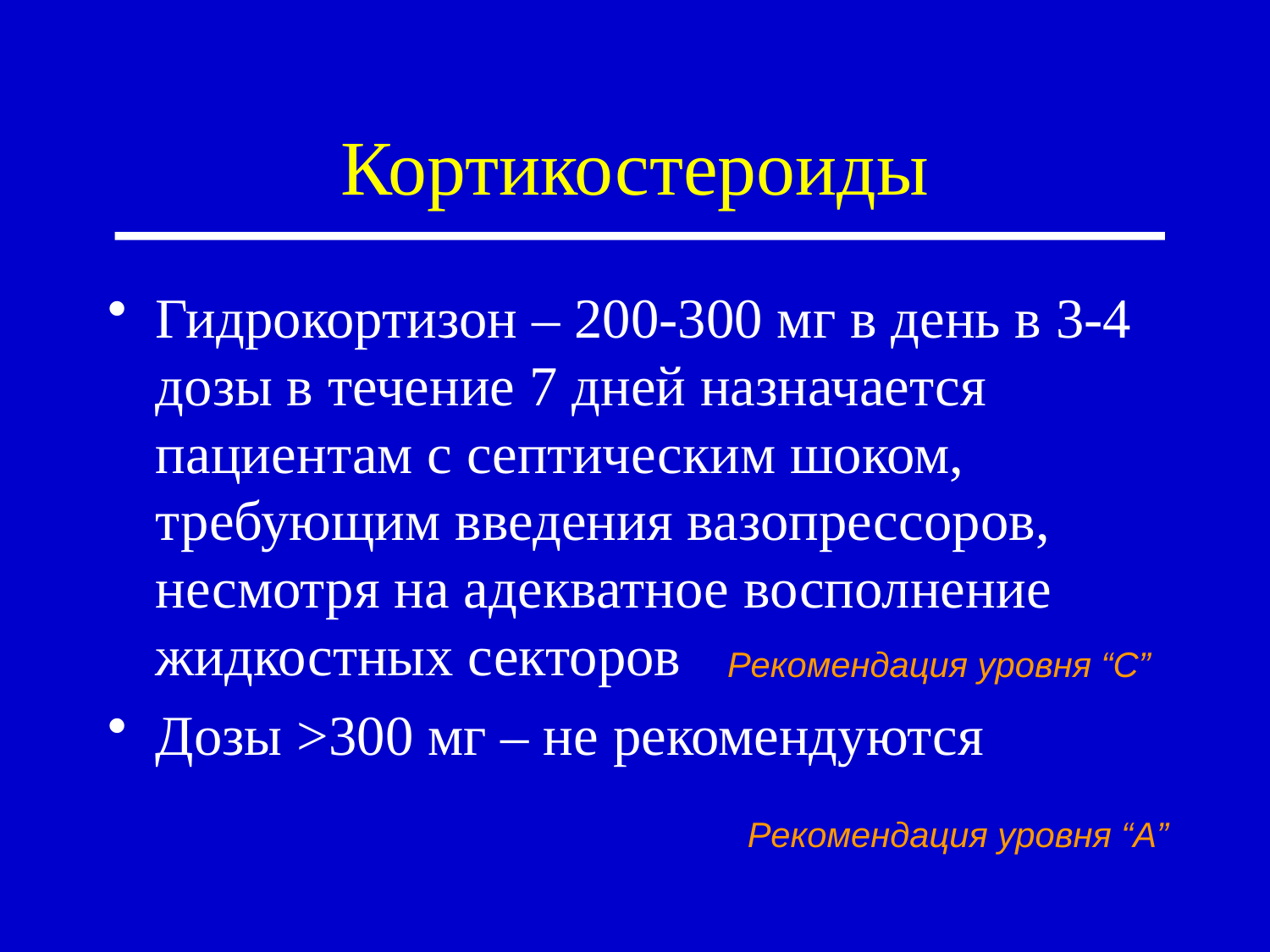

# Кортикостероиды

Гидрокортизон – 200-300 мг в день в 3-4 дозы в течение 7 дней назначается пациентам с септическим шоком, требующим введения вазопрессоров, несмотря на адекватное восполнение жидкостных секторов
Дозы >300 мг – не рекомендуются
Рекомендация уровня “С”
Рекомендация уровня “А”